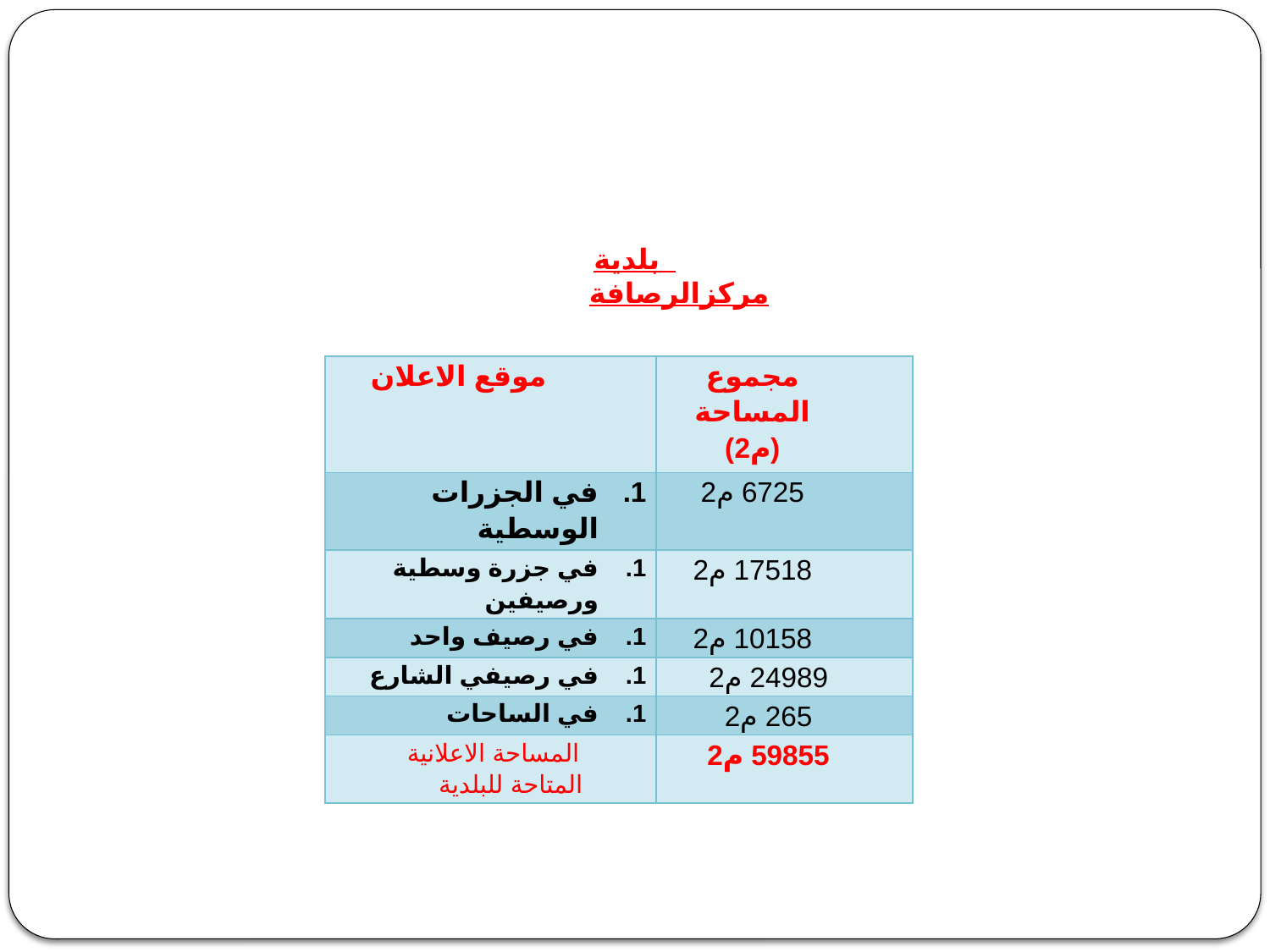

بلدية مركزالرصافة
| موقع الاعلان | مجموع المساحة (م2) |
| --- | --- |
| في الجزرات الوسطية | 6725 م2 |
| في جزرة وسطية ورصيفين | 17518 م2 |
| في رصيف واحد | 10158 م2 |
| في رصيفي الشارع | 24989 م2 |
| في الساحات | 265 م2 |
| المساحة الاعلانية المتاحة للبلدية | 59855 م2 |